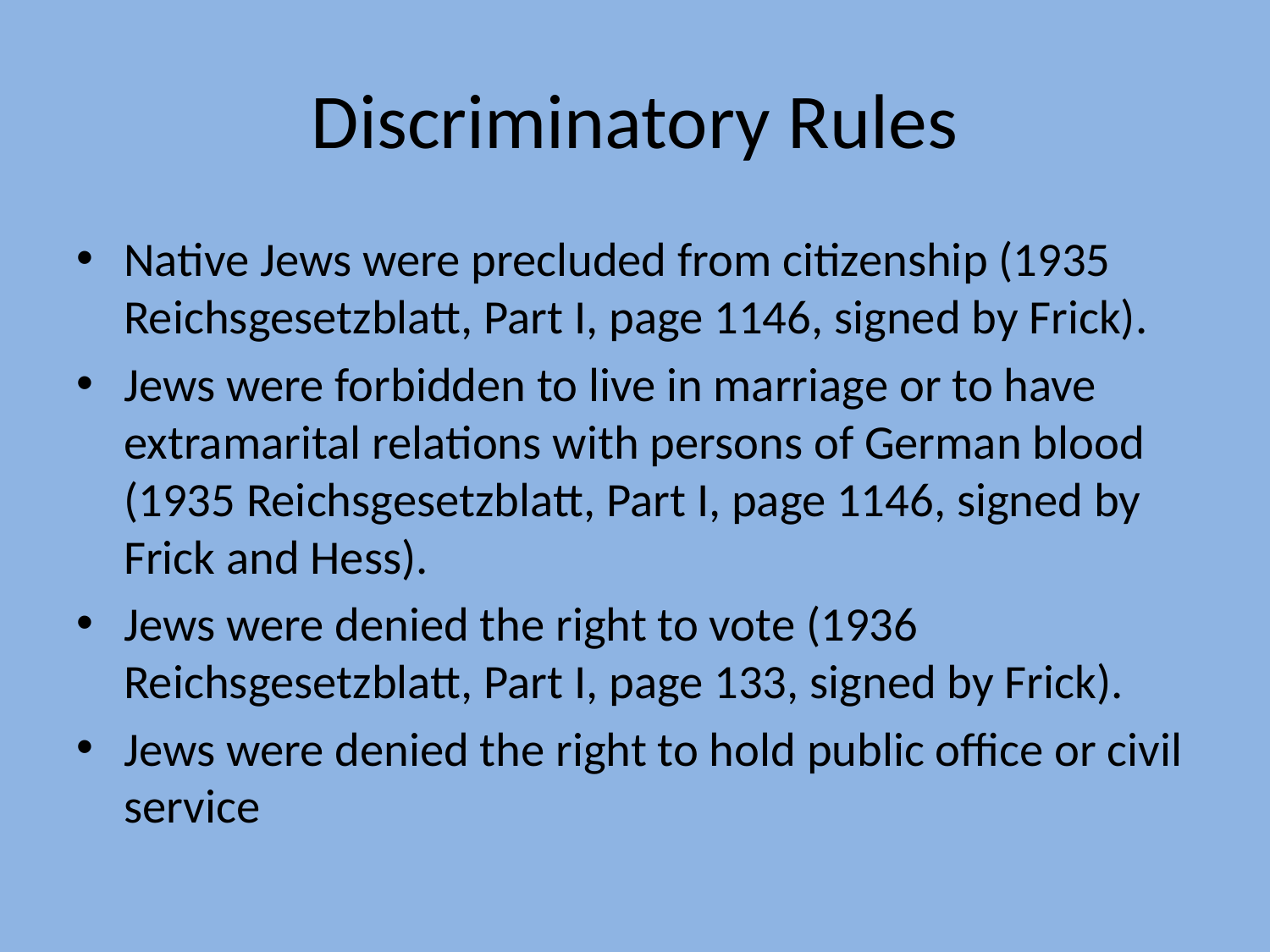

# Discriminatory Rules
Native Jews were precluded from citizenship (1935 Reichsgesetzblatt, Part I, page 1146, signed by Frick).
Jews were forbidden to live in marriage or to have extramarital relations with persons of German blood (1935 Reichsgesetzblatt, Part I, page 1146, signed by Frick and Hess).
Jews were denied the right to vote (1936 Reichsgesetzblatt, Part I, page 133, signed by Frick).
Jews were denied the right to hold public office or civil service